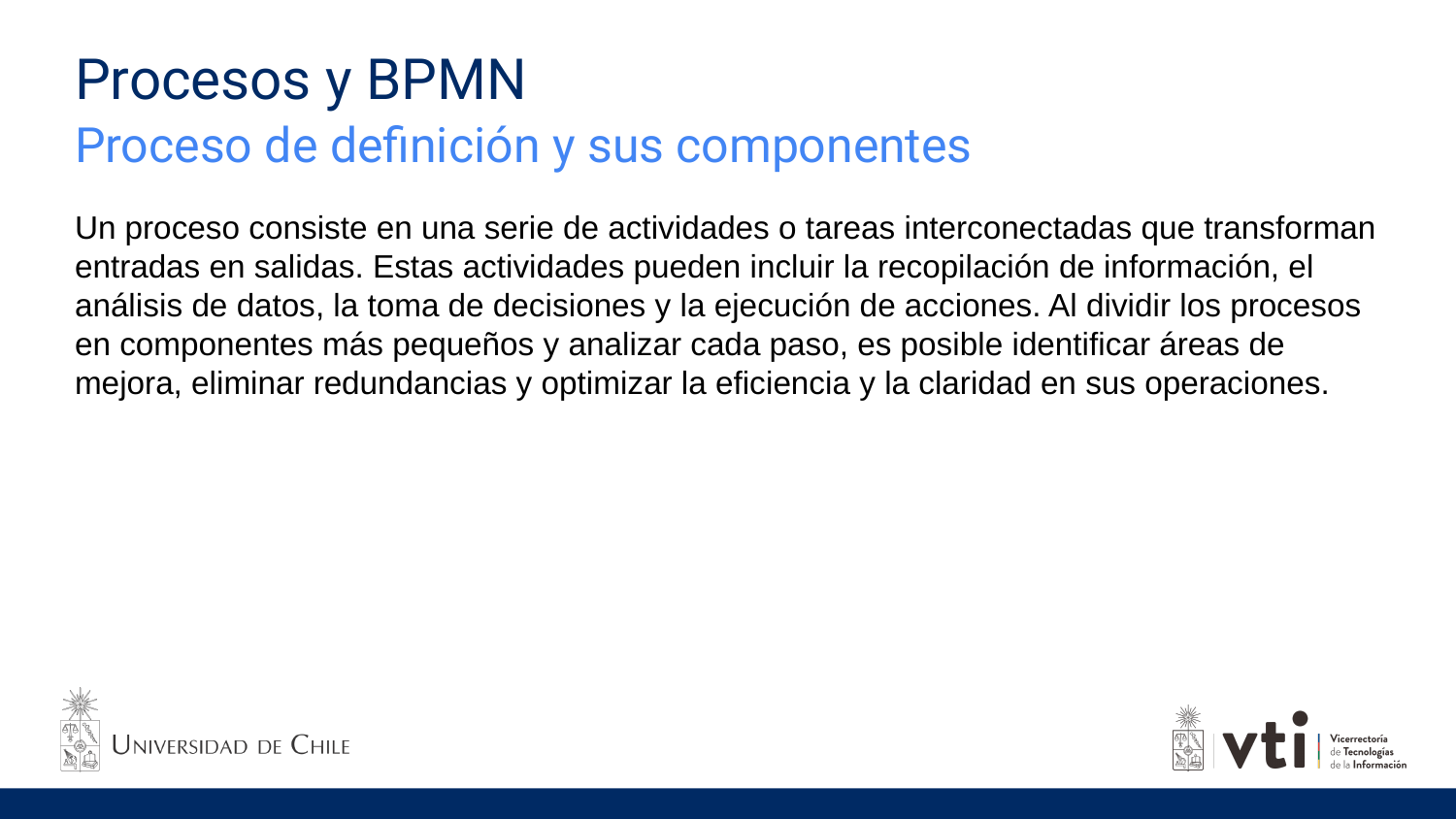

# Procesos y BPMN
Proceso de definición y sus componentes
Un proceso consiste en una serie de actividades o tareas interconectadas que transforman entradas en salidas. Estas actividades pueden incluir la recopilación de información, el análisis de datos, la toma de decisiones y la ejecución de acciones. Al dividir los procesos en componentes más pequeños y analizar cada paso, es posible identificar áreas de mejora, eliminar redundancias y optimizar la eficiencia y la claridad en sus operaciones.